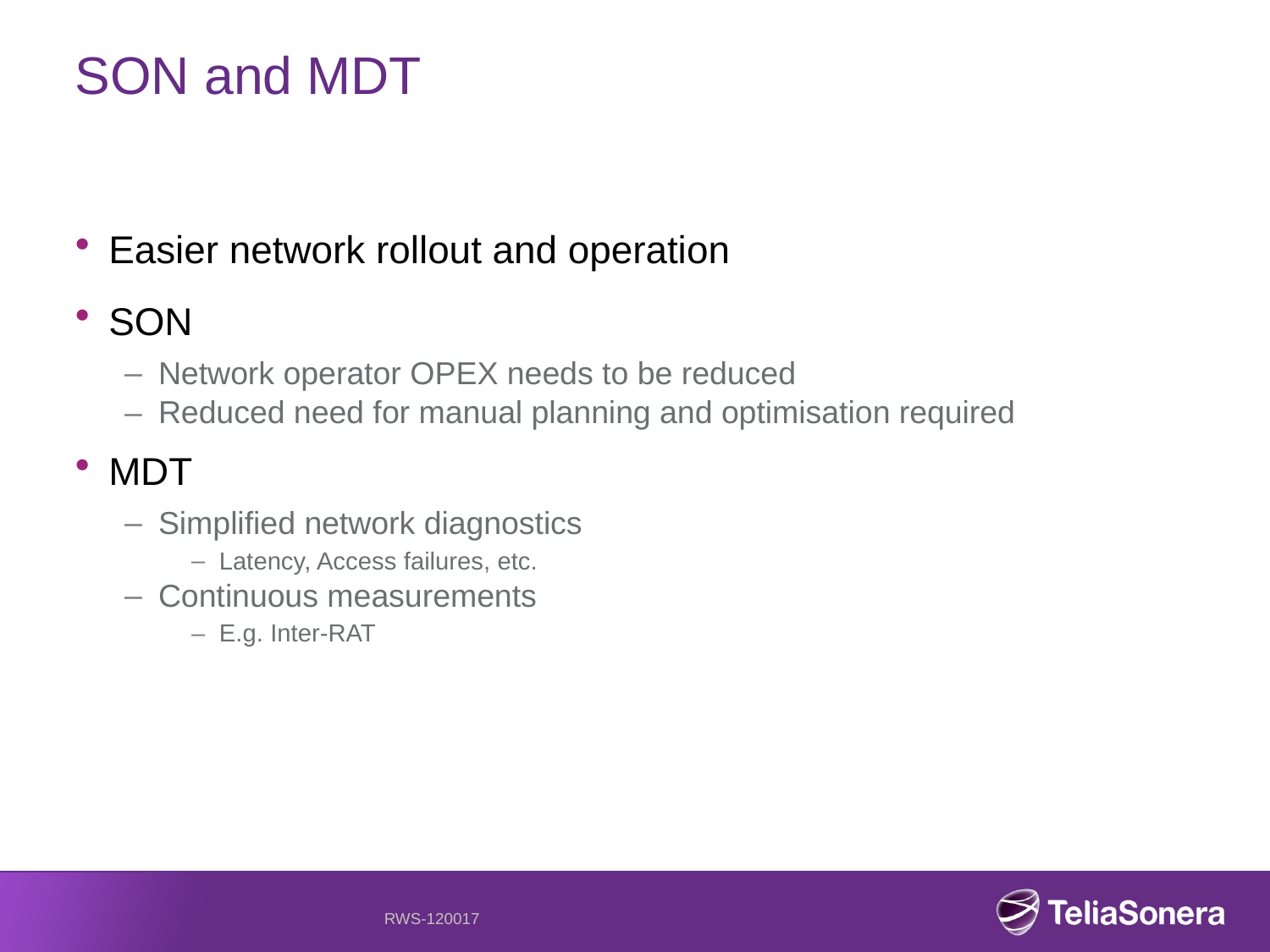

# SON and MDT
Easier network rollout and operation
SON
Network operator OPEX needs to be reduced
Reduced need for manual planning and optimisation required
MDT
Simplified network diagnostics
Latency, Access failures, etc.
Continuous measurements
E.g. Inter-RAT
RWS-120017